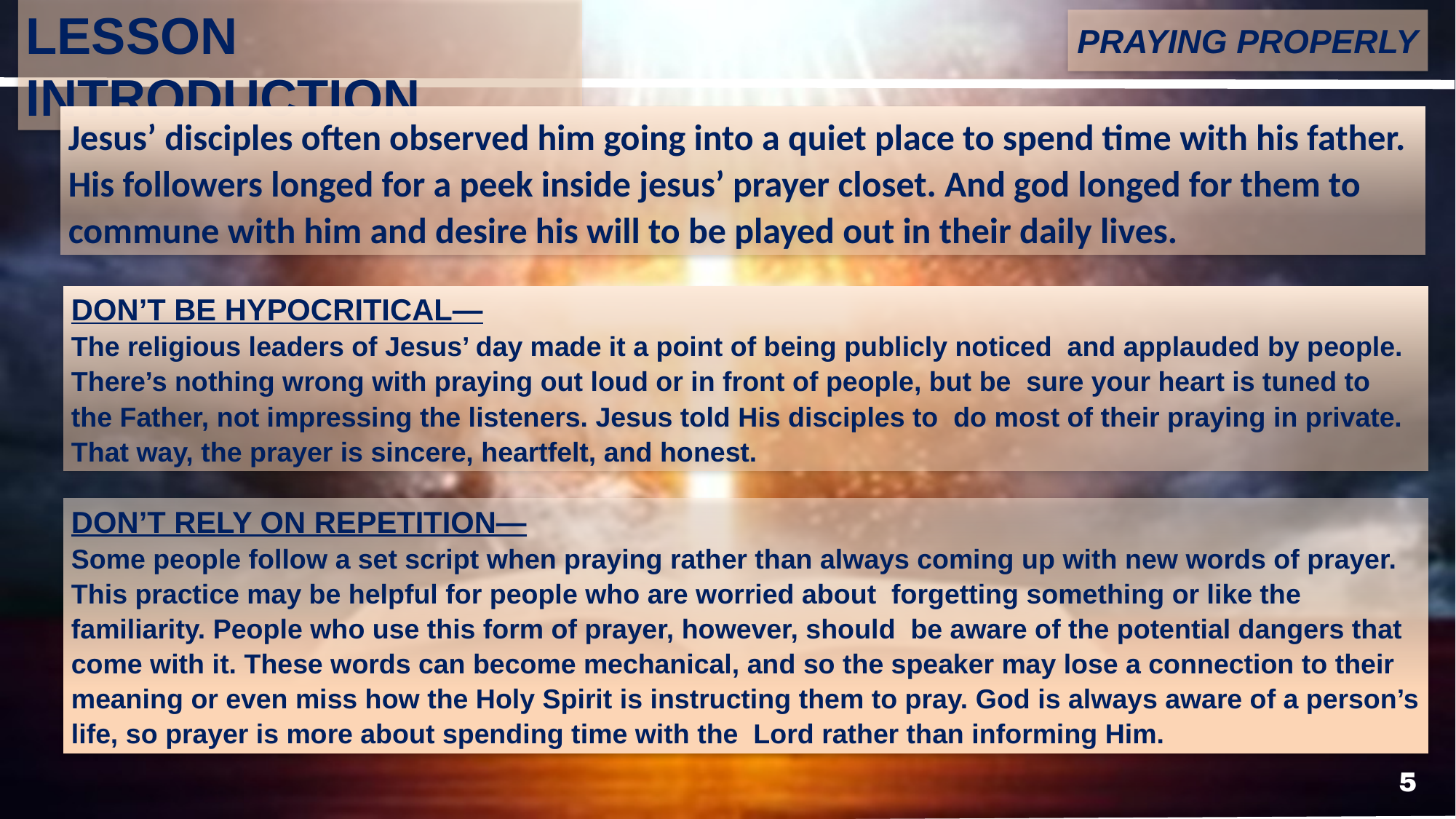

LESSON INTRODUCTION
Praying Properly
Jesus’ disciples often observed him going into a quiet place to spend time with his father. His followers longed for a peek inside jesus’ prayer closet. And god longed for them to commune with him and desire his will to be played out in their daily lives.
Don’t be hypocritical—
The religious leaders of Jesus’ day made it a point of being publicly noticed  and applauded by people. There’s nothing wrong with praying out loud or in front of people, but be  sure your heart is tuned to the Father, not impressing the listeners. Jesus told His disciples to  do most of their praying in private. That way, the prayer is sincere, heartfelt, and honest.
Don’t Rely on Repetition—
Some people follow a set script when praying rather than always coming up with new words of prayer. This practice may be helpful for people who are worried about  forgetting something or like the familiarity. People who use this form of prayer, however, should  be aware of the potential dangers that come with it. These words can become mechanical, and so the speaker may lose a connection to their meaning or even miss how the Holy Spirit is instructing them to pray. God is always aware of a person’s life, so prayer is more about spending time with the  Lord rather than informing Him.
5